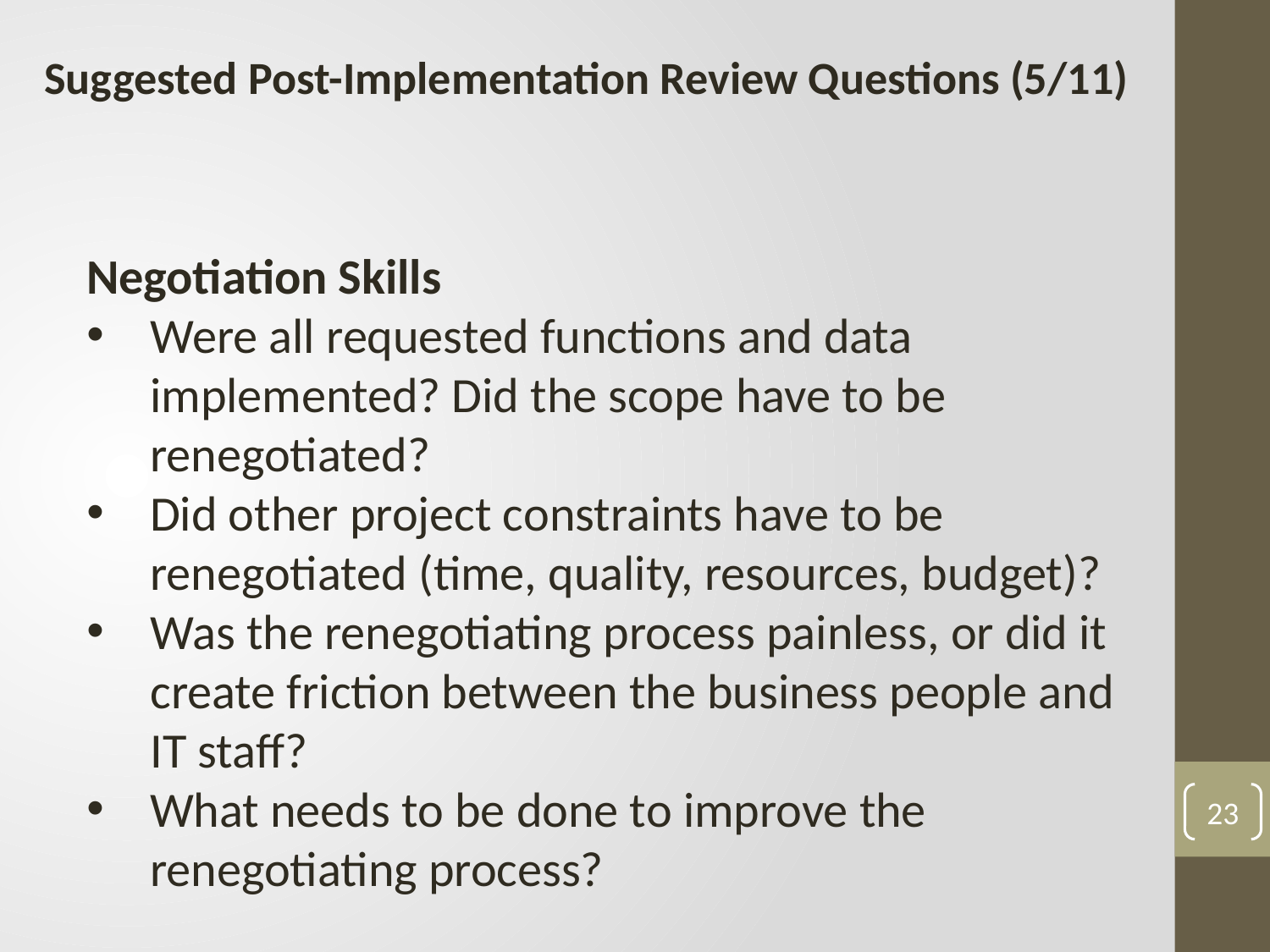

Suggested Post-Implementation Review Questions (5/11)
Negotiation Skills
Were all requested functions and data implemented? Did the scope have to be renegotiated?
Did other project constraints have to be renegotiated (time, quality, resources, budget)?
Was the renegotiating process painless, or did it create friction between the business people and IT staff?
What needs to be done to improve the renegotiating process?
23